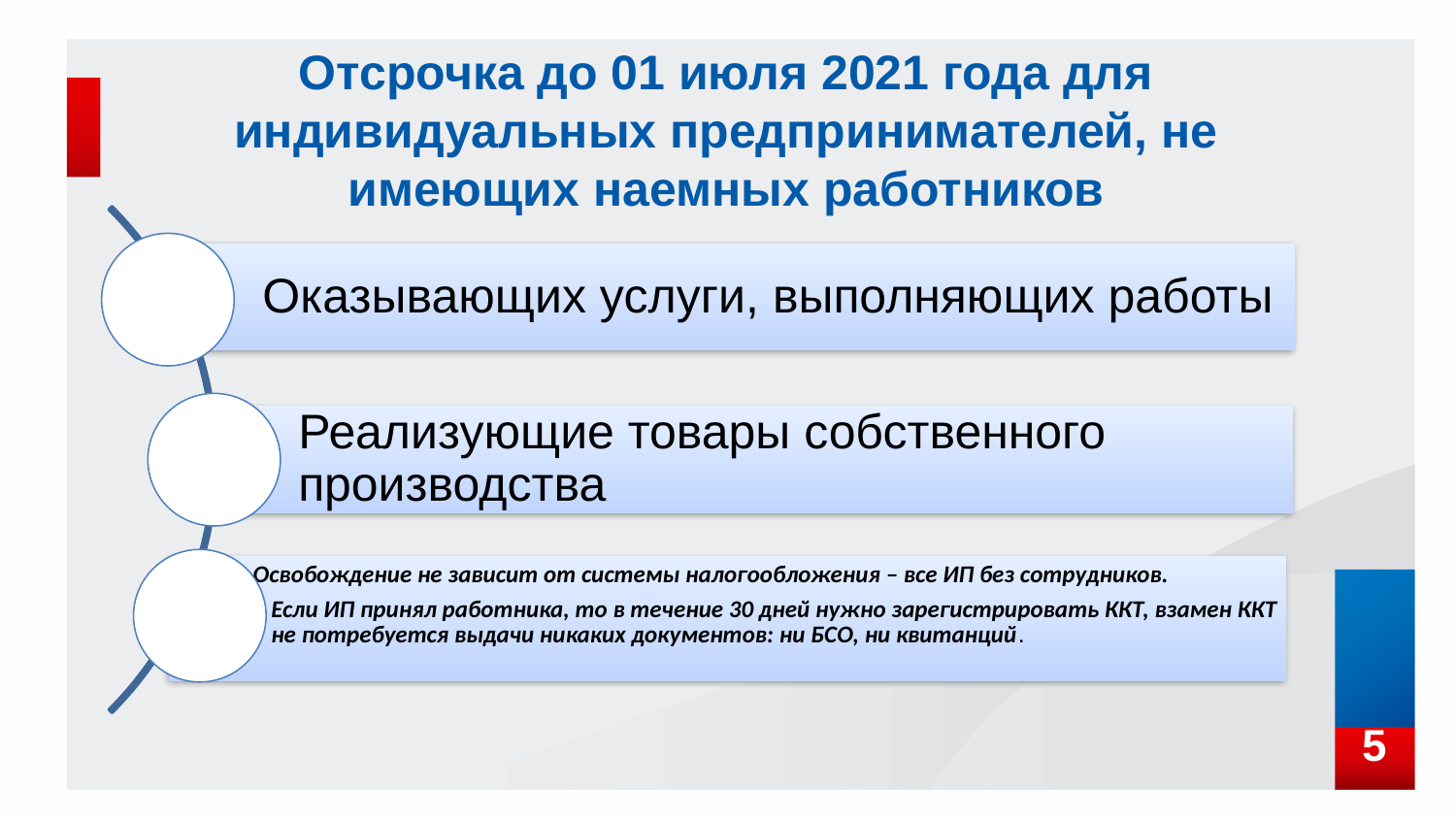

# Отсрочка до 01 июля 2021 года для индивидуальных предпринимателей, не имеющих наемных работников
Оказывающих услуги, выполняющих работы
Реализующие товары собственного производства
Освобождение не зависит от системы налогообложения – все ИП без сотрудников.
Если ИП принял работника, то в течение 30 дней нужно зарегистрировать ККТ, взамен ККТ не потребуется выдачи никаких документов: ни БСО, ни квитанций.
5